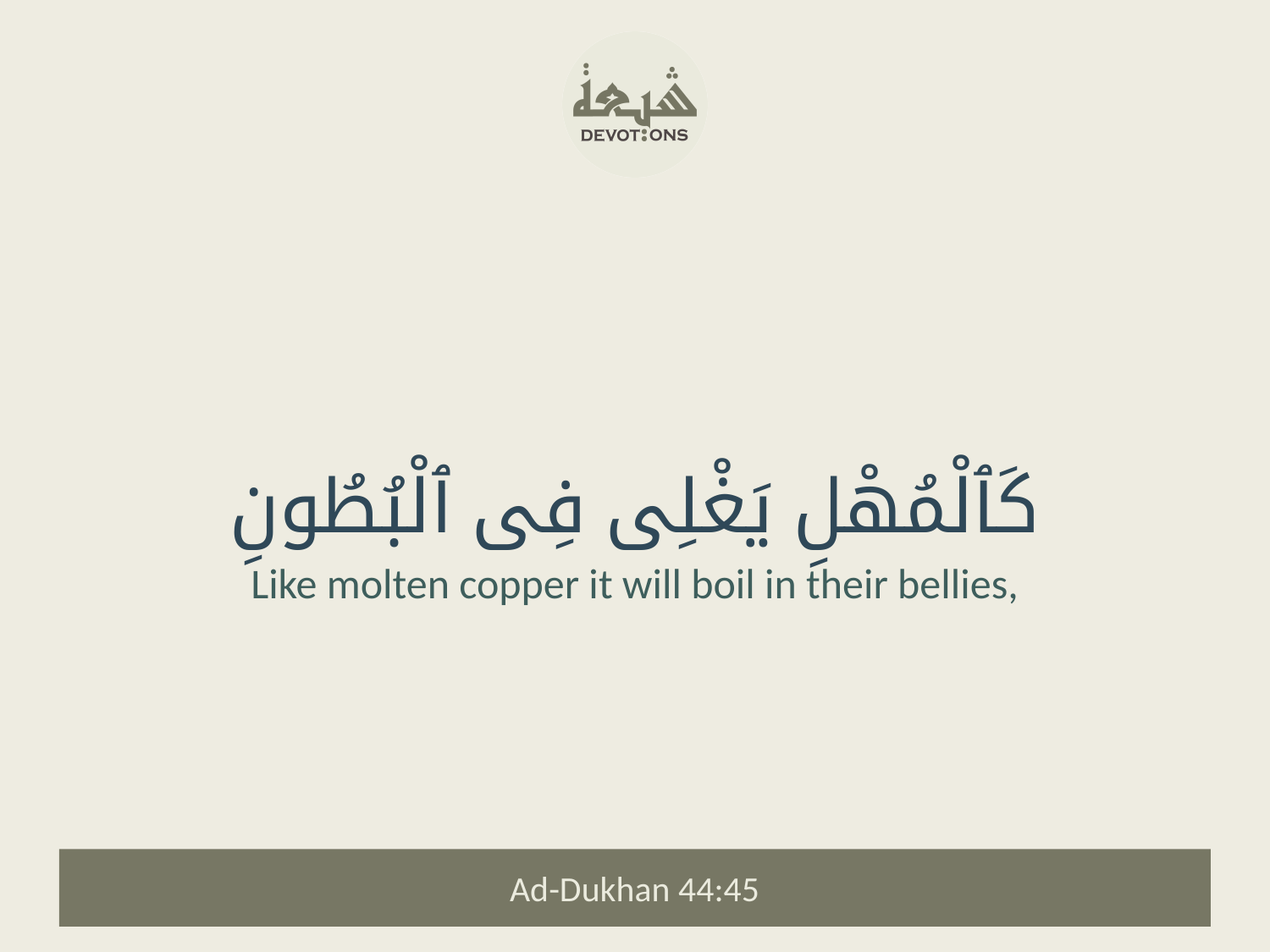

كَٱلْمُهْلِ يَغْلِى فِى ٱلْبُطُونِ
Like molten copper it will boil in their bellies,
Ad-Dukhan 44:45